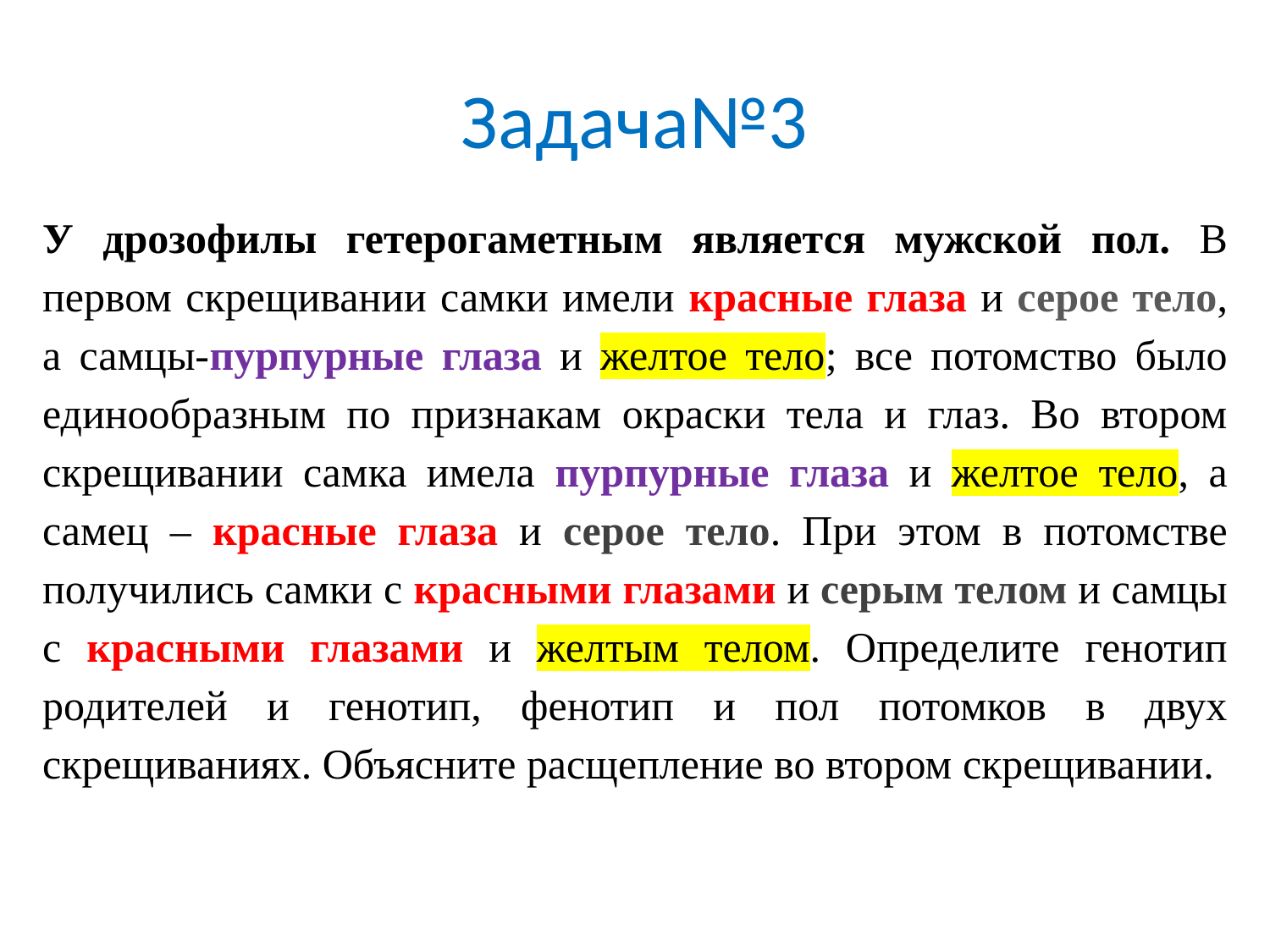

# Задача№3
У дрозофилы гетерогаметным является мужской пол. В первом скрещивании самки имели красные глаза и серое тело, а самцы-пурпурные глаза и желтое тело; все потомство было единообразным по признакам окраски тела и глаз. Во втором скрещивании самка имела пурпурные глаза и желтое тело, а самец – красные глаза и серое тело. При этом в потомстве получились самки с красными глазами и серым телом и самцы с красными глазами и желтым телом. Определите генотип родителей и генотип, фенотип и пол потомков в двух скрещиваниях. Объясните расщепление во втором скрещивании.